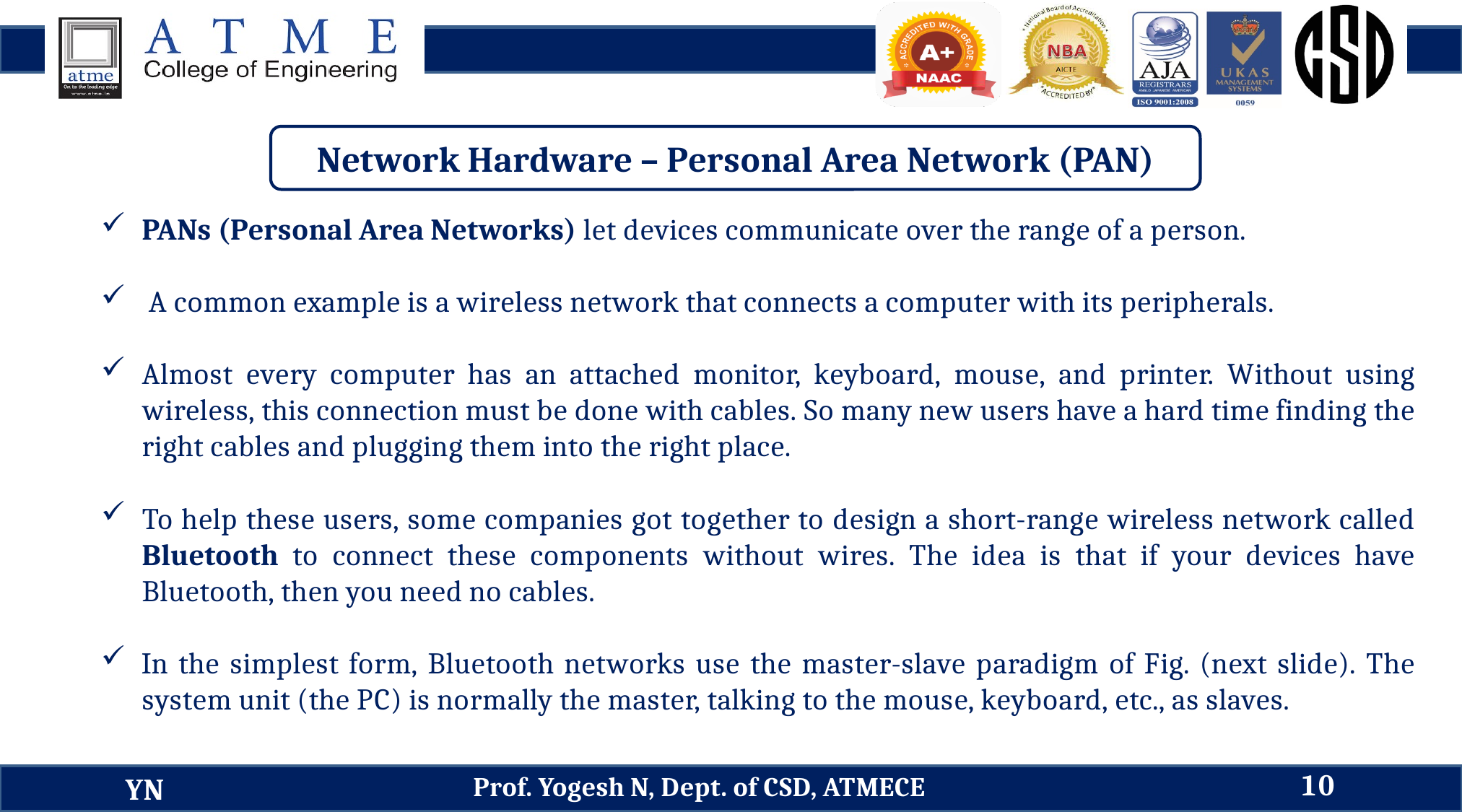

Network Hardware – Personal Area Network (PAN)
PANs (Personal Area Networks) let devices communicate over the range of a person.

 A common example is a wireless network that connects a computer with its peripherals.

Almost every computer has an attached monitor, keyboard, mouse, and printer. Without using wireless, this connection must be done with cables. So many new users have a hard time finding the right cables and plugging them into the right place.

To help these users, some companies got together to design a short-range wireless network called Bluetooth to connect these components without wires. The idea is that if your devices have Bluetooth, then you need no cables.

In the simplest form, Bluetooth networks use the master-slave paradigm of Fig. (next slide). The system unit (the PC) is normally the master, talking to the mouse, keyboard, etc., as slaves.
10
Prof. Yogesh N, Dept. of CSD, ATMECE
YN